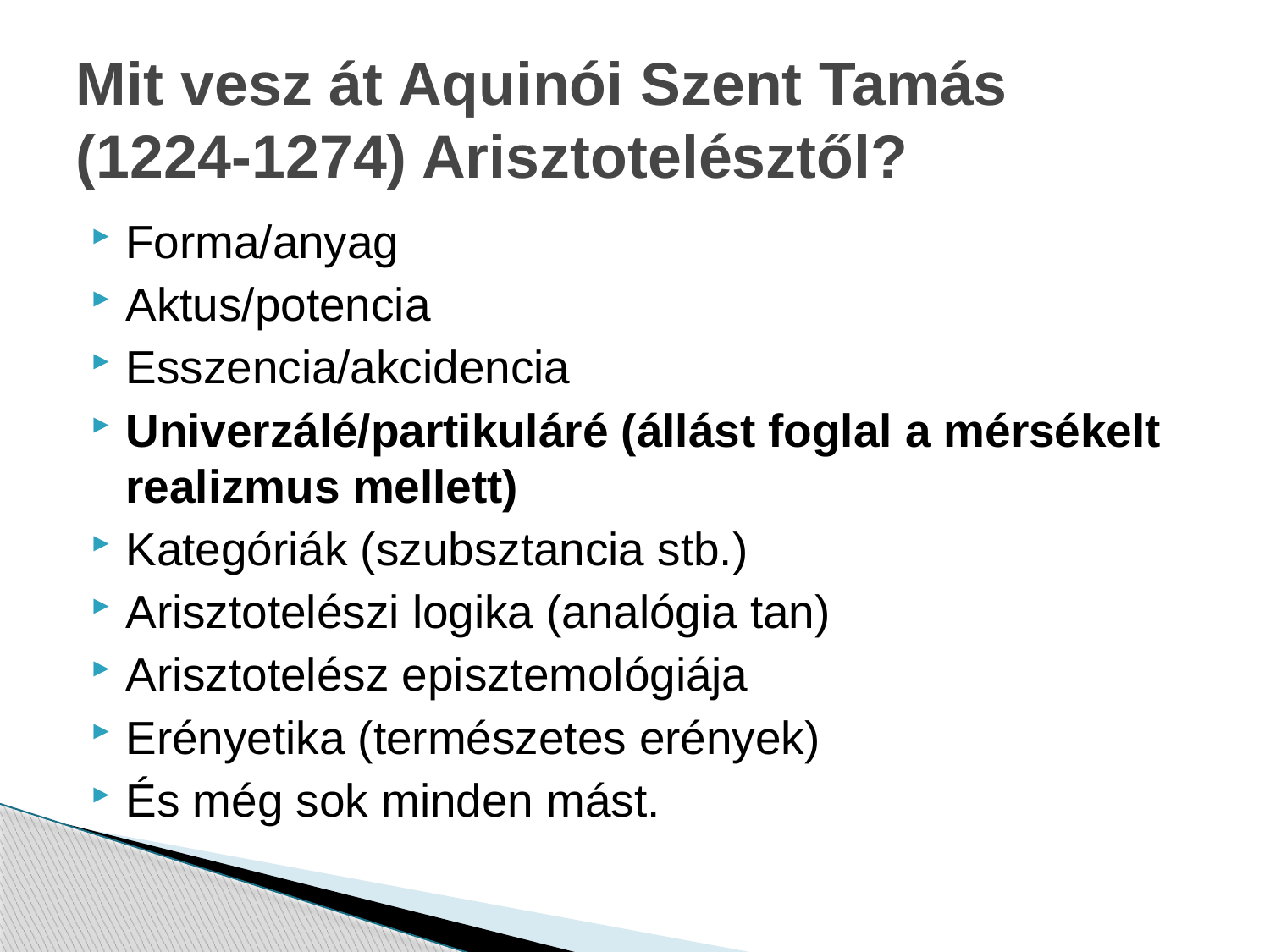

# Mit vesz át Aquinói Szent Tamás (1224-1274) Arisztotelésztől?
Forma/anyag
Aktus/potencia
Esszencia/akcidencia
Univerzálé/partikuláré (állást foglal a mérsékelt realizmus mellett)
Kategóriák (szubsztancia stb.)
Arisztotelészi logika (analógia tan)
Arisztotelész episztemológiája
Erényetika (természetes erények)
És még sok minden mást.